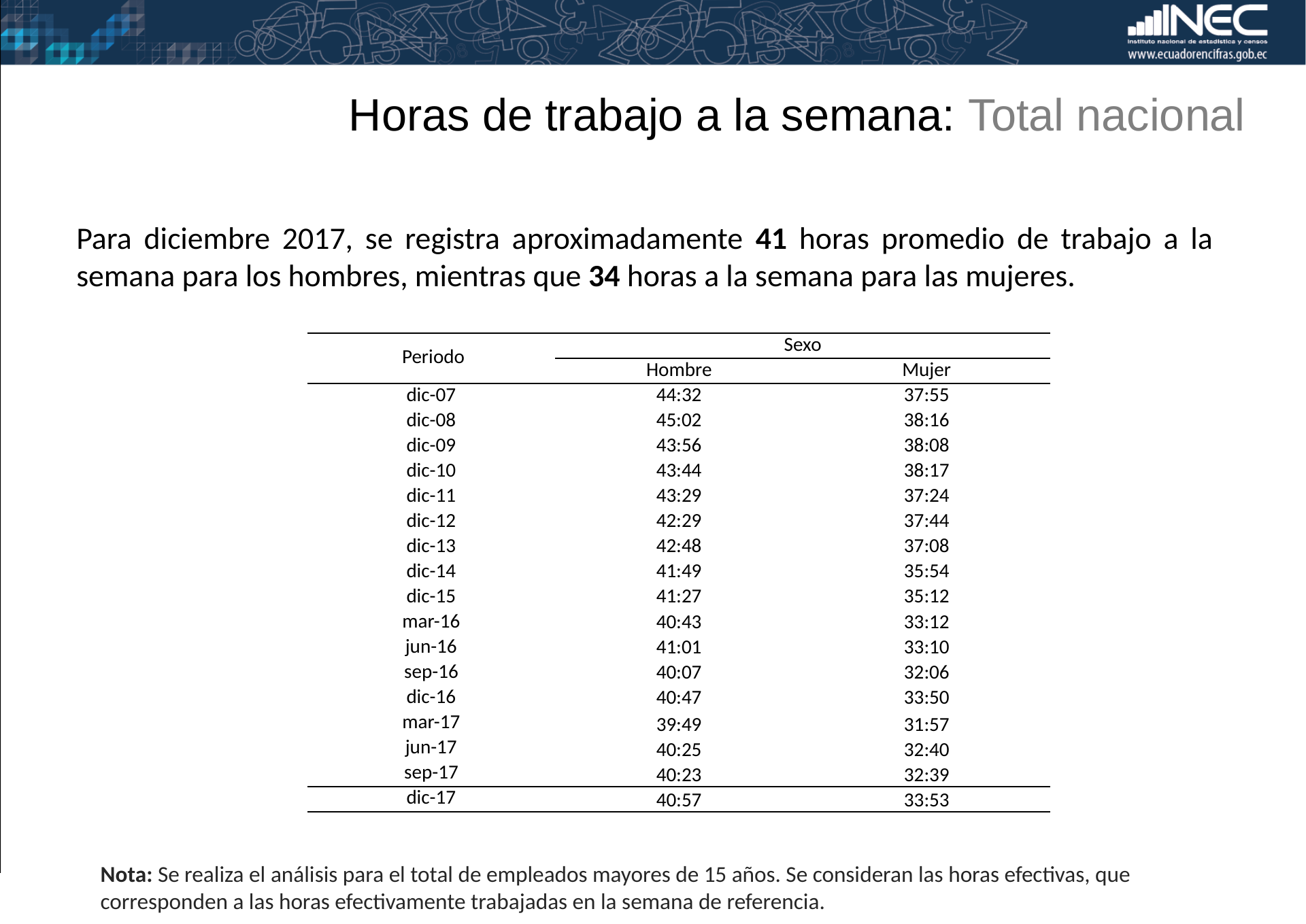

Horas de trabajo a la semana: Total nacional
Para diciembre 2017, se registra aproximadamente 41 horas promedio de trabajo a la semana para los hombres, mientras que 34 horas a la semana para las mujeres.
| Periodo | Sexo |  |
| --- | --- | --- |
|  | Hombre | Mujer |
| dic-07 | 44:32 | 37:55 |
| dic-08 | 45:02 | 38:16 |
| dic-09 | 43:56 | 38:08 |
| dic-10 | 43:44 | 38:17 |
| dic-11 | 43:29 | 37:24 |
| dic-12 | 42:29 | 37:44 |
| dic-13 | 42:48 | 37:08 |
| dic-14 | 41:49 | 35:54 |
| dic-15 | 41:27 | 35:12 |
| mar-16 | 40:43 | 33:12 |
| jun-16 | 41:01 | 33:10 |
| sep-16 | 40:07 | 32:06 |
| dic-16 | 40:47 | 33:50 |
| mar-17 | 39:49 | 31:57 |
| jun-17 | 40:25 | 32:40 |
| sep-17 | 40:23 | 32:39 |
| dic-17 | 40:57 | 33:53 |
Nota: Se realiza el análisis para el total de empleados mayores de 15 años. Se consideran las horas efectivas, que corresponden a las horas efectivamente trabajadas en la semana de referencia.